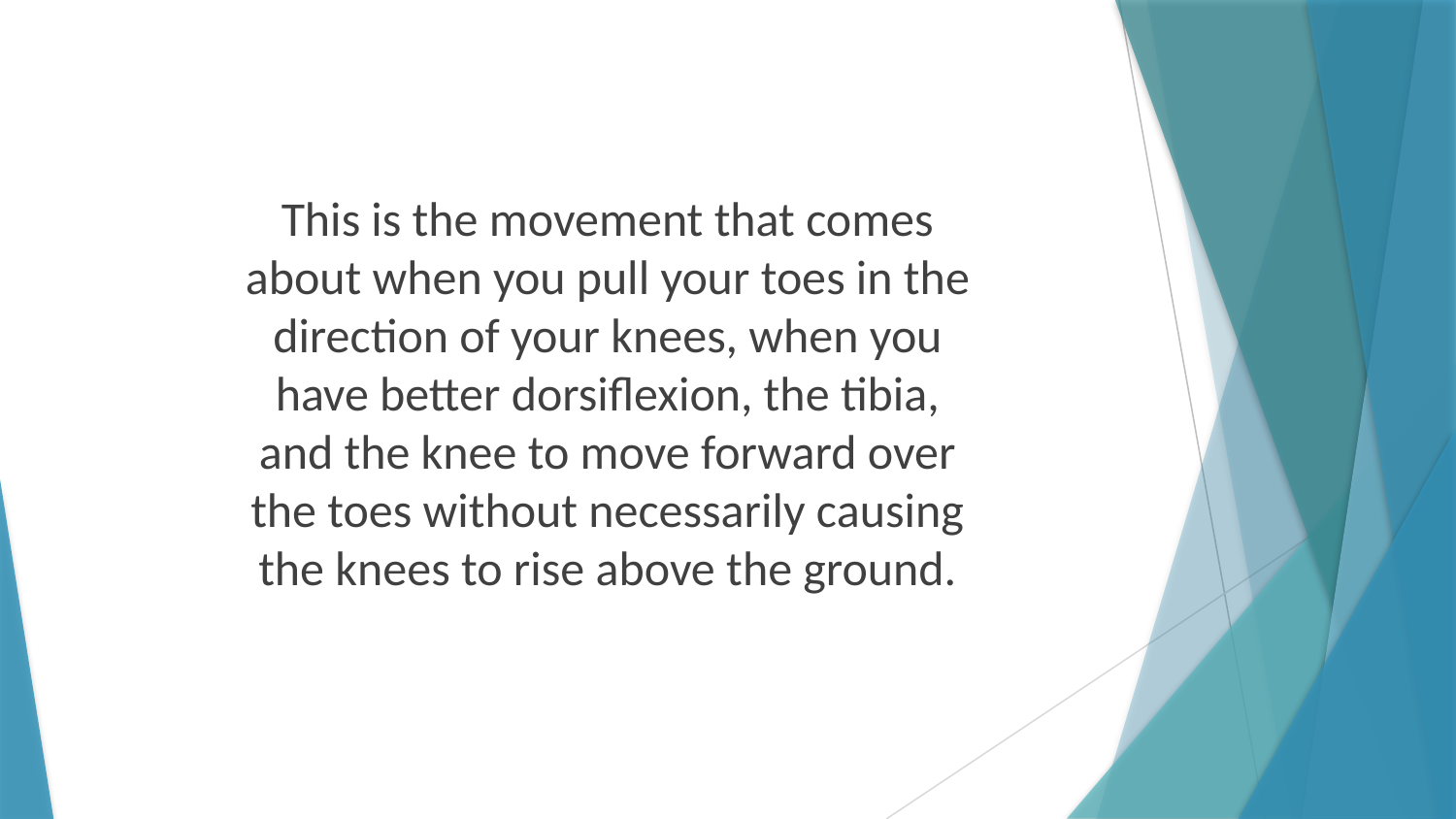

This is the movement that comes about when you pull your toes in the direction of your knees, when you have better dorsiflexion, the tibia, and the knee to move forward over the toes without necessarily causing the knees to rise above the ground.